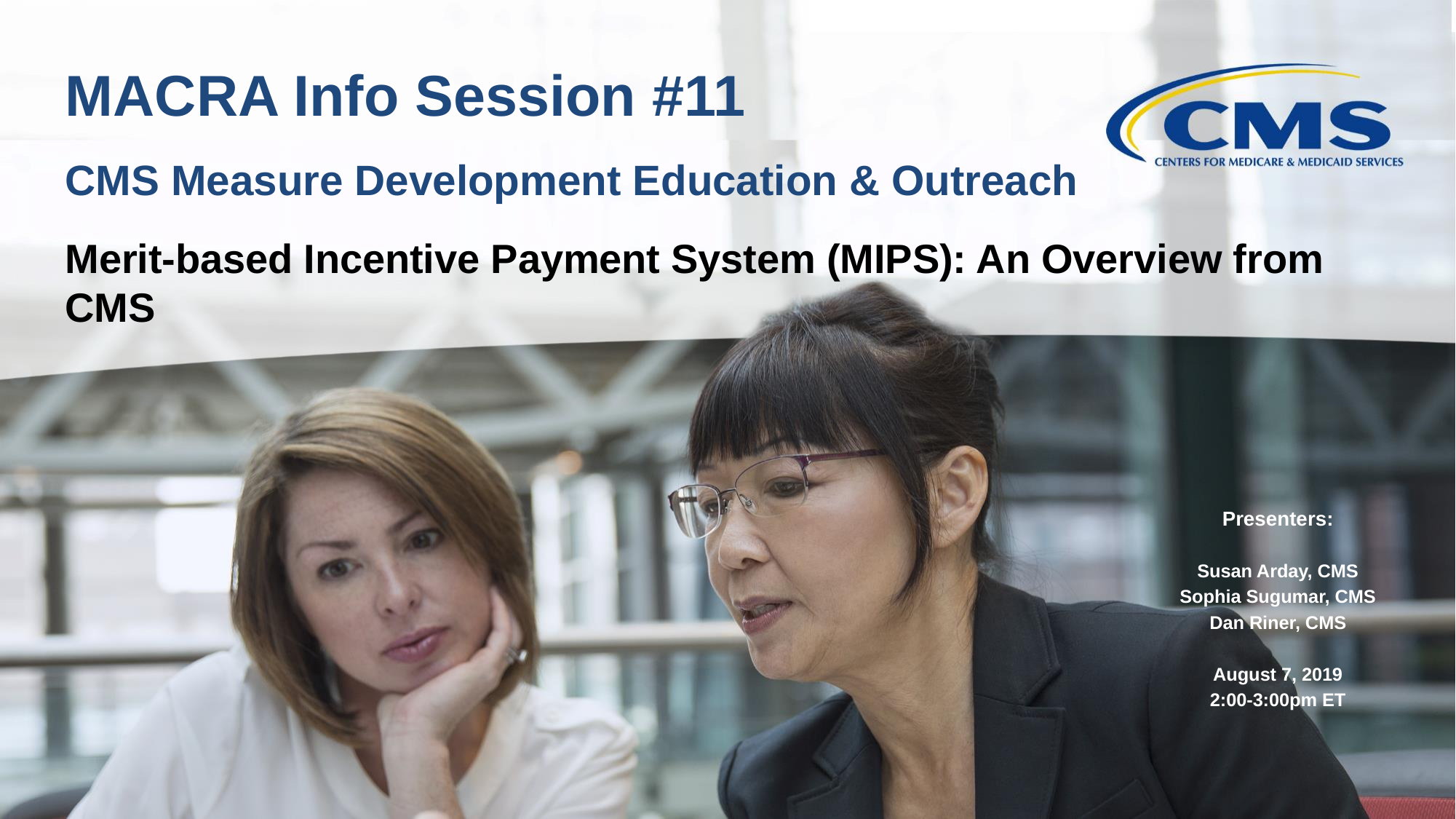

# MACRA Info Session #11 CMS Measure Development Education & Outreach
Merit-based Incentive Payment System (MIPS): An Overview from CMS
Presenters:
Susan Arday, CMS
Sophia Sugumar, CMS
Dan Riner, CMS

August 7, 2019
2:00-3:00pm ET